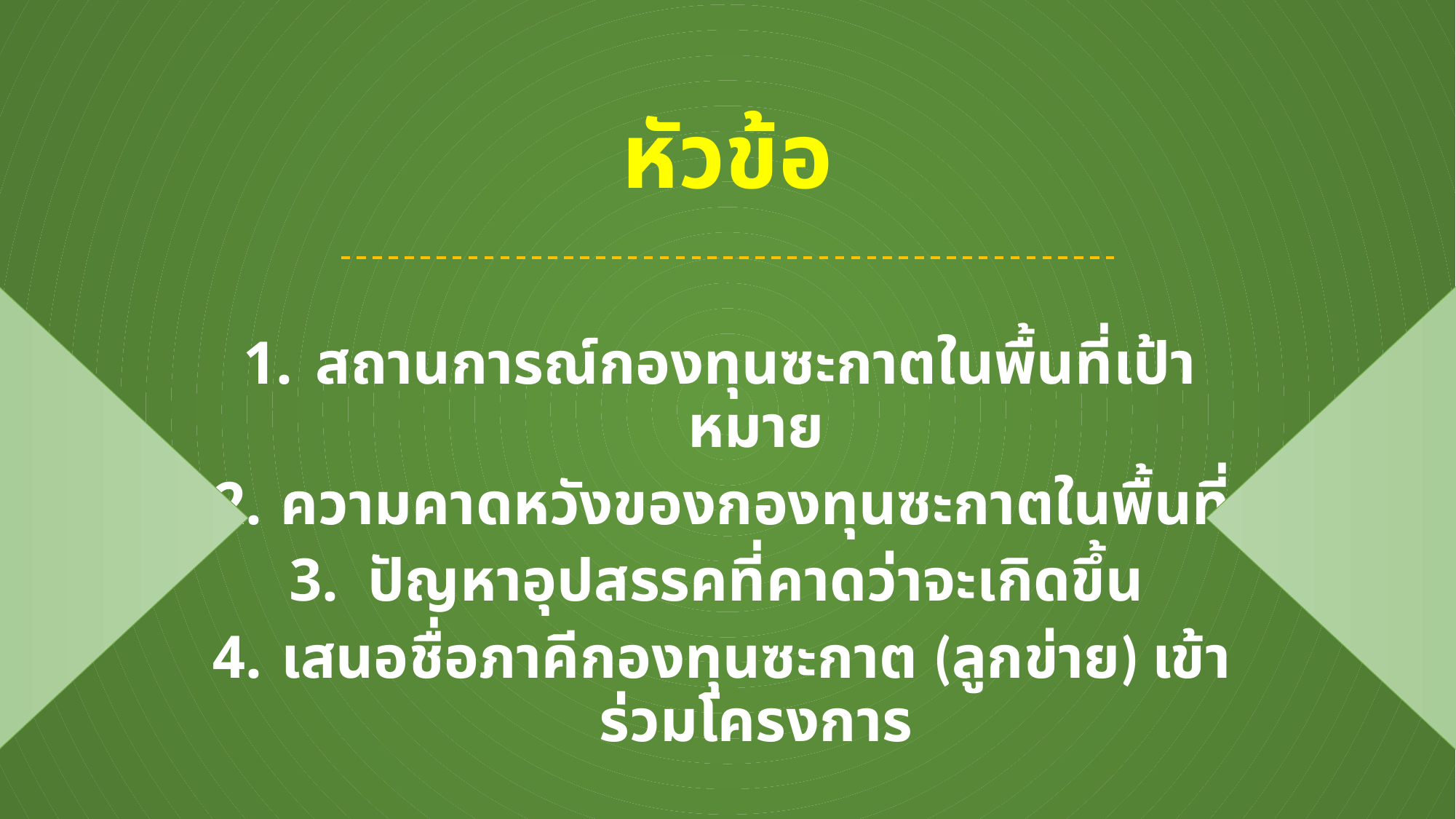

# หัวข้อ
สถานการณ์กองทุนซะกาตในพื้นที่เป้าหมาย
ความคาดหวังของกองทุนซะกาตในพื้นที่
ปัญหาอุปสรรคที่คาดว่าจะเกิดขึ้น
เสนอชื่อภาคีกองทุนซะกาต (ลูกข่าย) เข้าร่วมโครงการ